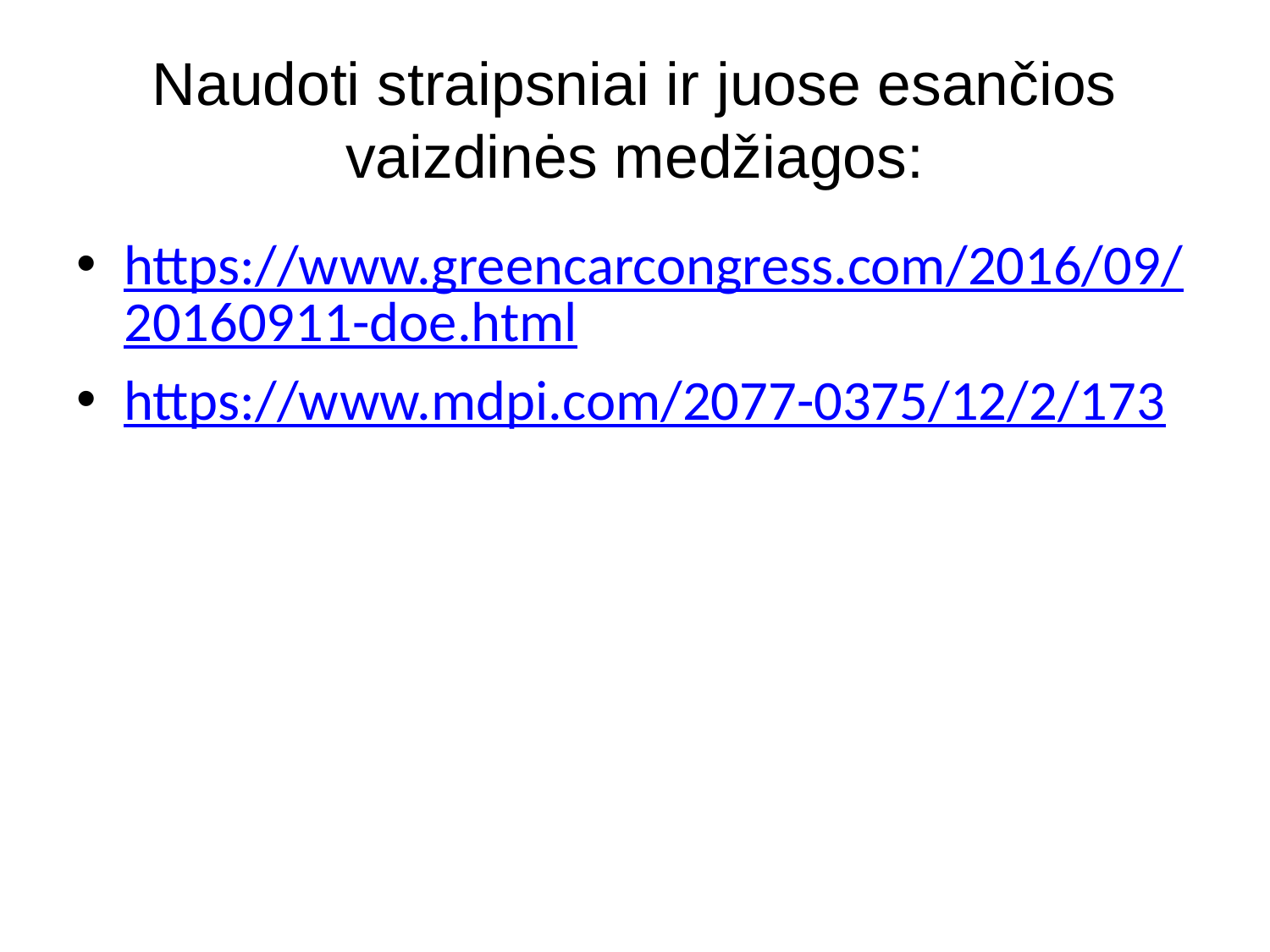

# Naudoti straipsniai ir juose esančios vaizdinės medžiagos:
https://www.greencarcongress.com/2016/09/20160911-doe.html
https://www.mdpi.com/2077-0375/12/2/173